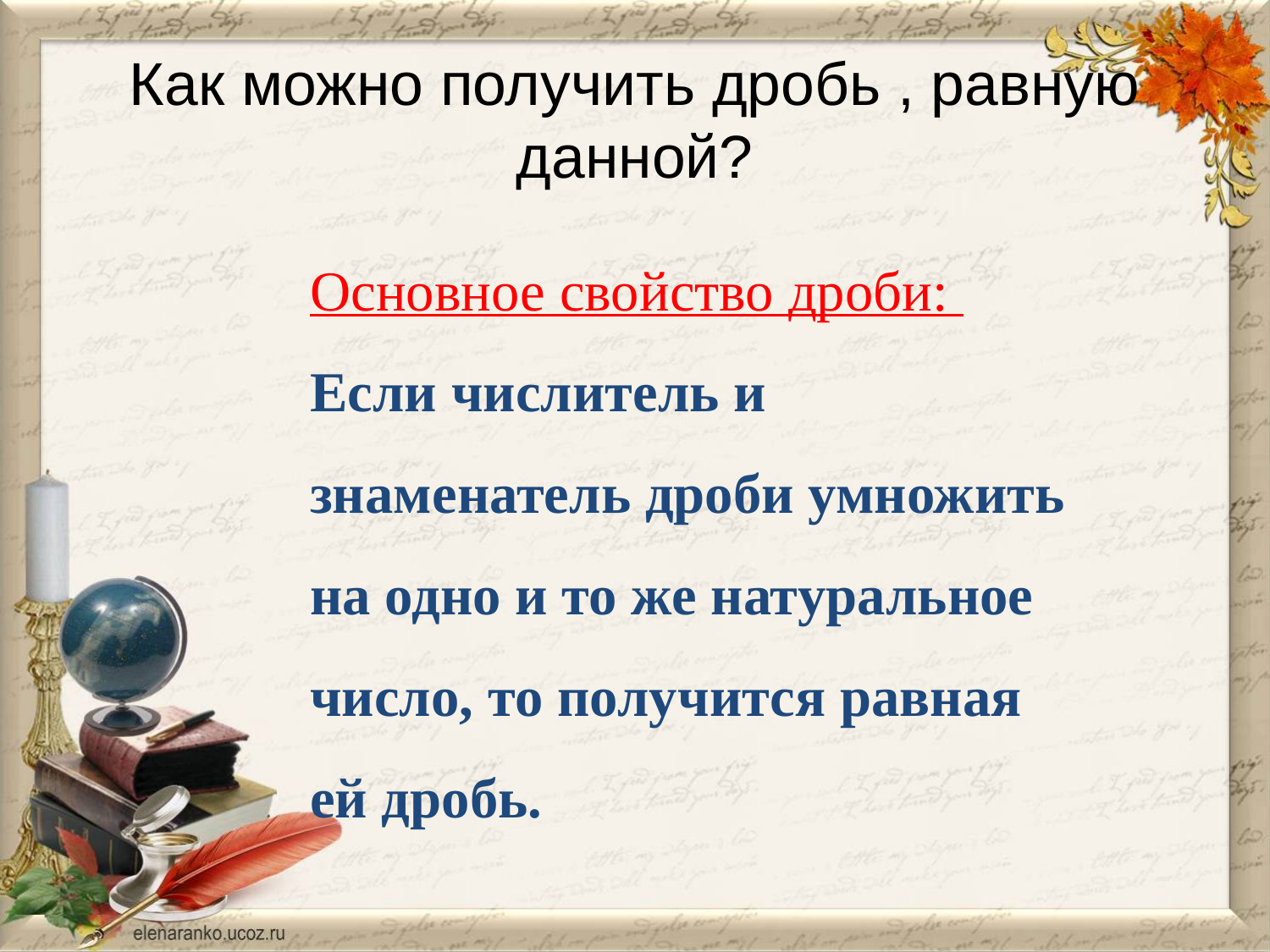

# Как можно получить дробь , равную данной?

Основное свойство дроби:
Если числитель и знаменатель дроби умножить на одно и то же натуральное число, то получится равная ей дробь.